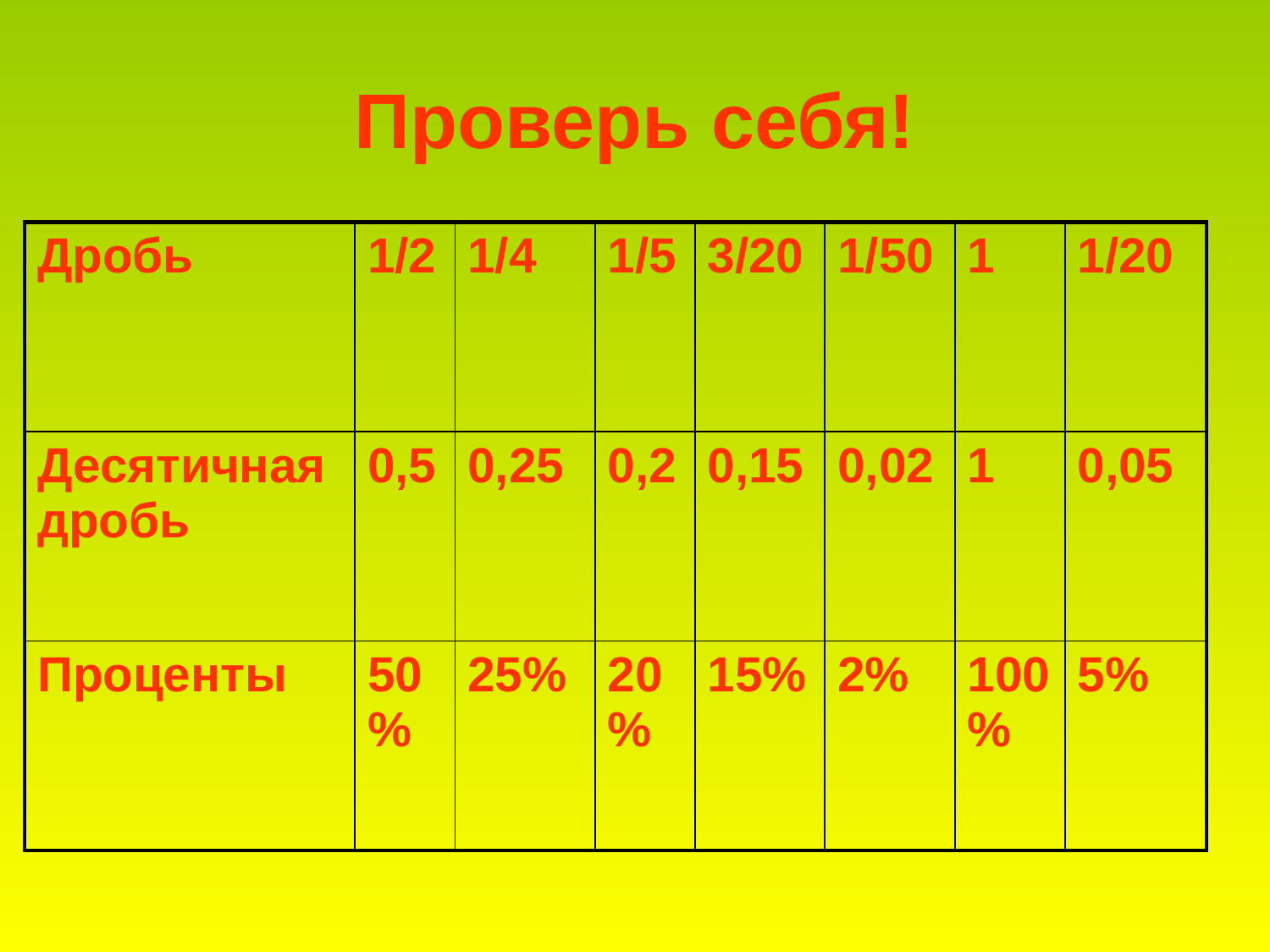

# Проверь себя!
| Дробь | 1/2 | 1/4 | 1/5 | 3/20 | 1/50 | 1 | 1/20 |
| --- | --- | --- | --- | --- | --- | --- | --- |
| Десятичная дробь | 0,5 | 0,25 | 0,2 | 0,15 | 0,02 | 1 | 0,05 |
| Проценты | 50% | 25% | 20% | 15% | 2% | 100% | 5% |